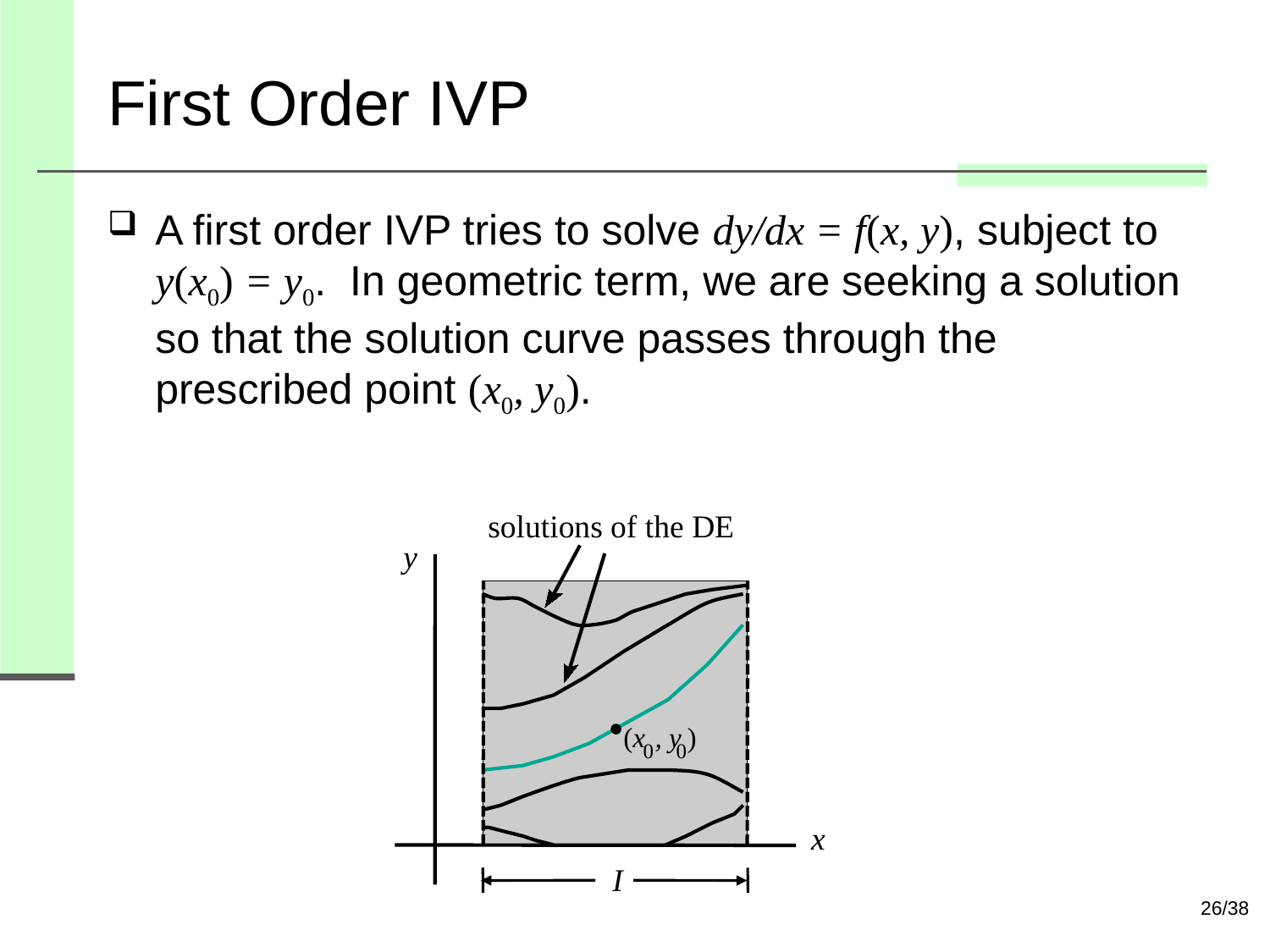

# First Order IVP
A first order IVP tries to solve dy/dx = f(x, y), subject to y(x0) = y0.  In geometric term, we are seeking a solution so that the solution curve passes through the prescribed point (x0, y0).
solutions of the DE
y

(
x
, y
)
0
0

x

I

26